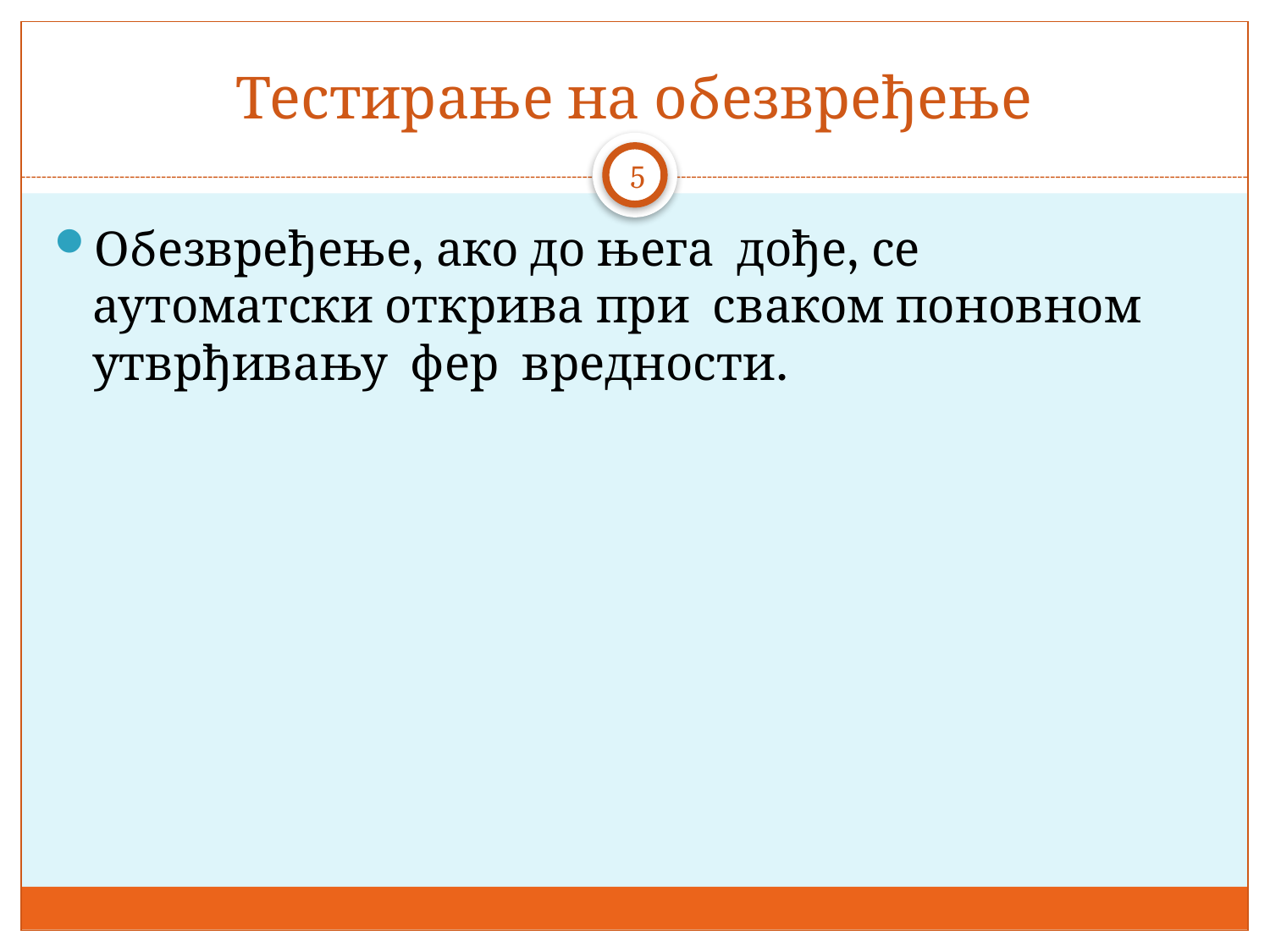

# Тестирање на обезвређење
5
Обезвређење, ако до њега  дође, се аутоматски открива при  сваком поновном утврђивању  фер  вредности.